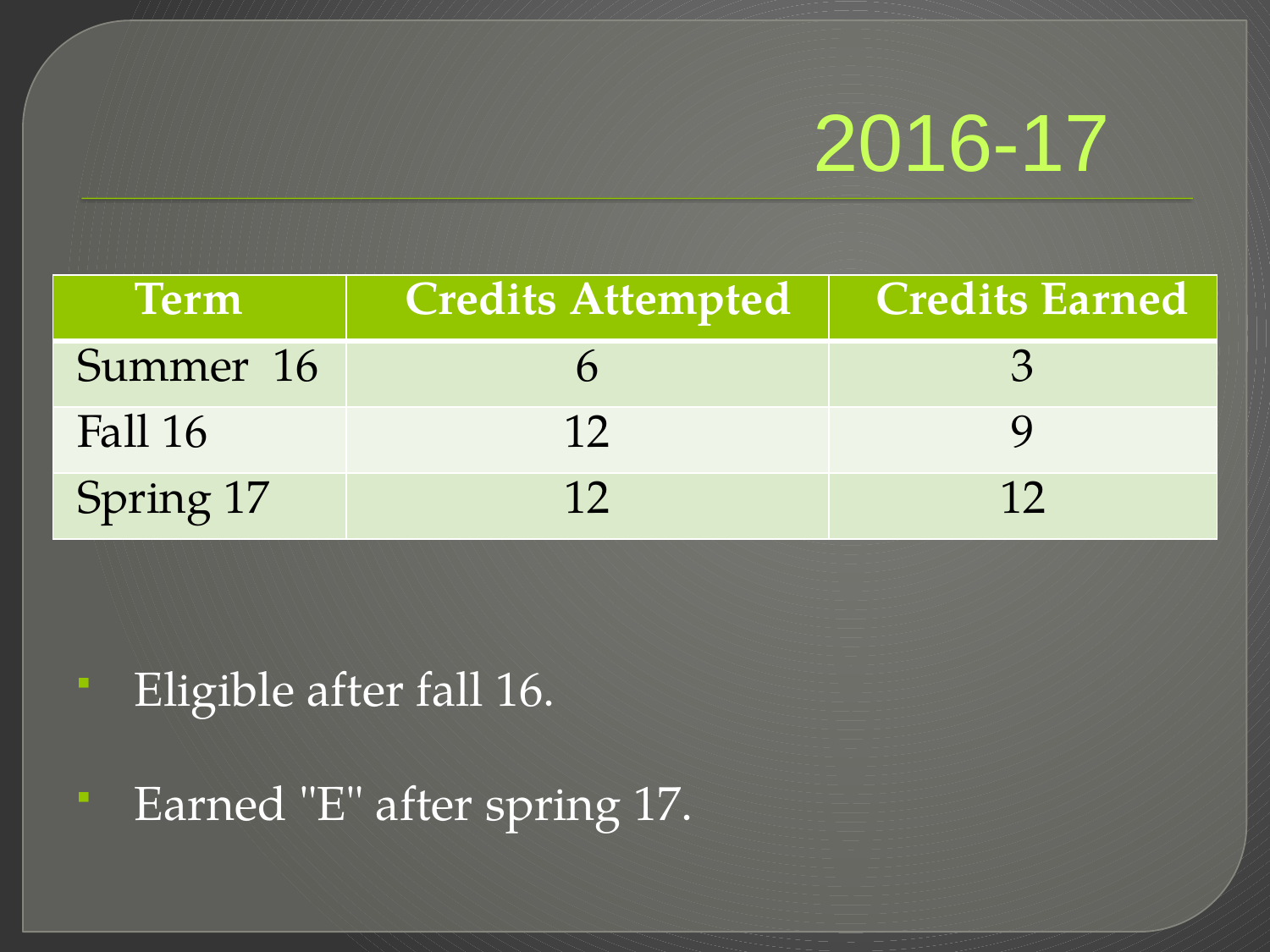

# 2016-17
| Term | Credits Attempted | Credits Earned |
| --- | --- | --- |
| Summer 16 | 6 | 3 |
| Fall 16 | 12 | 9 |
| Spring 17 | 12 | 12 |

Eligible after fall 16.

Earned "E" after spring 17.